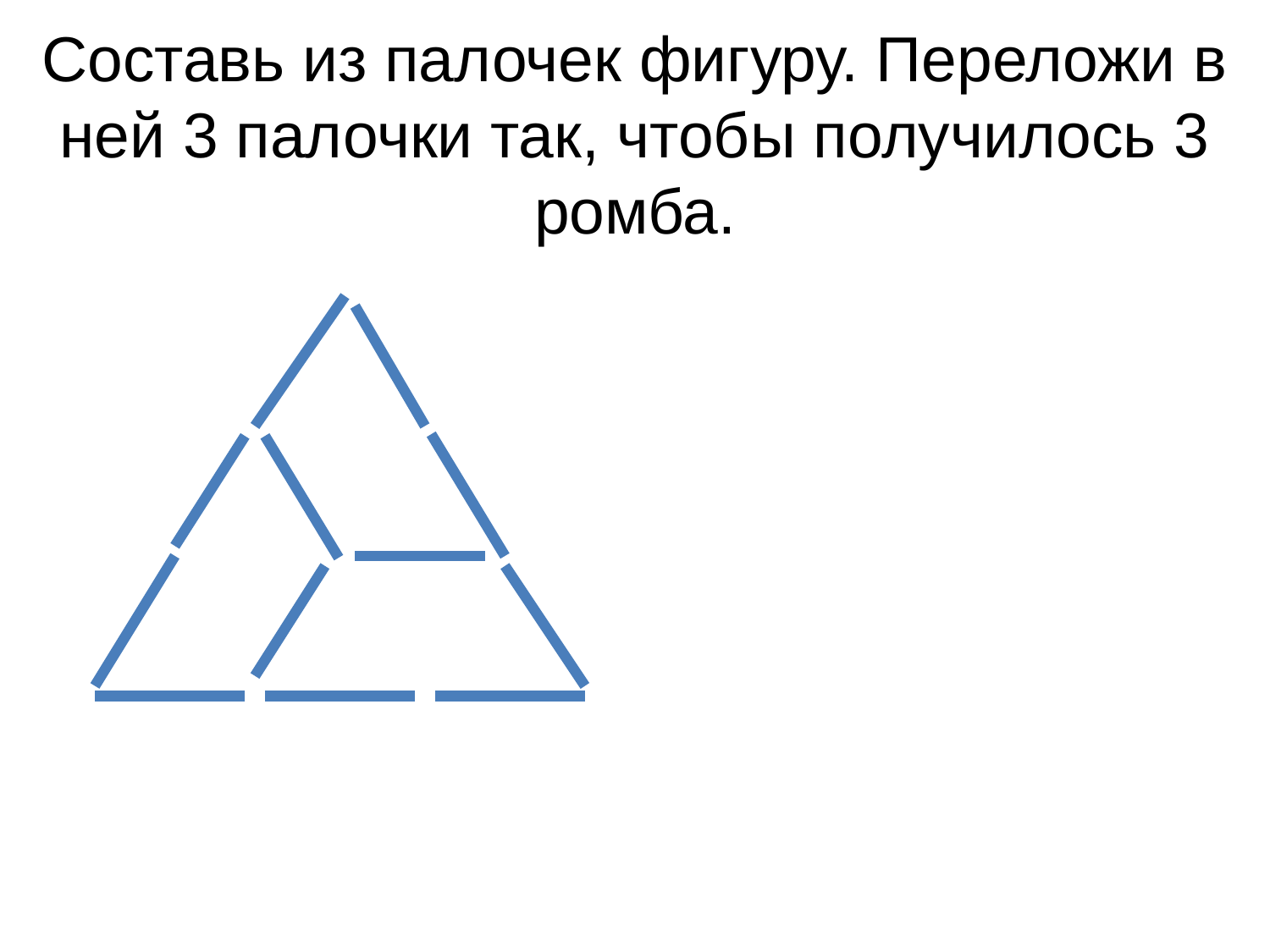

# Составь из палочек фигуру. Переложи в ней 3 палочки так, чтобы получилось 3 ромба.